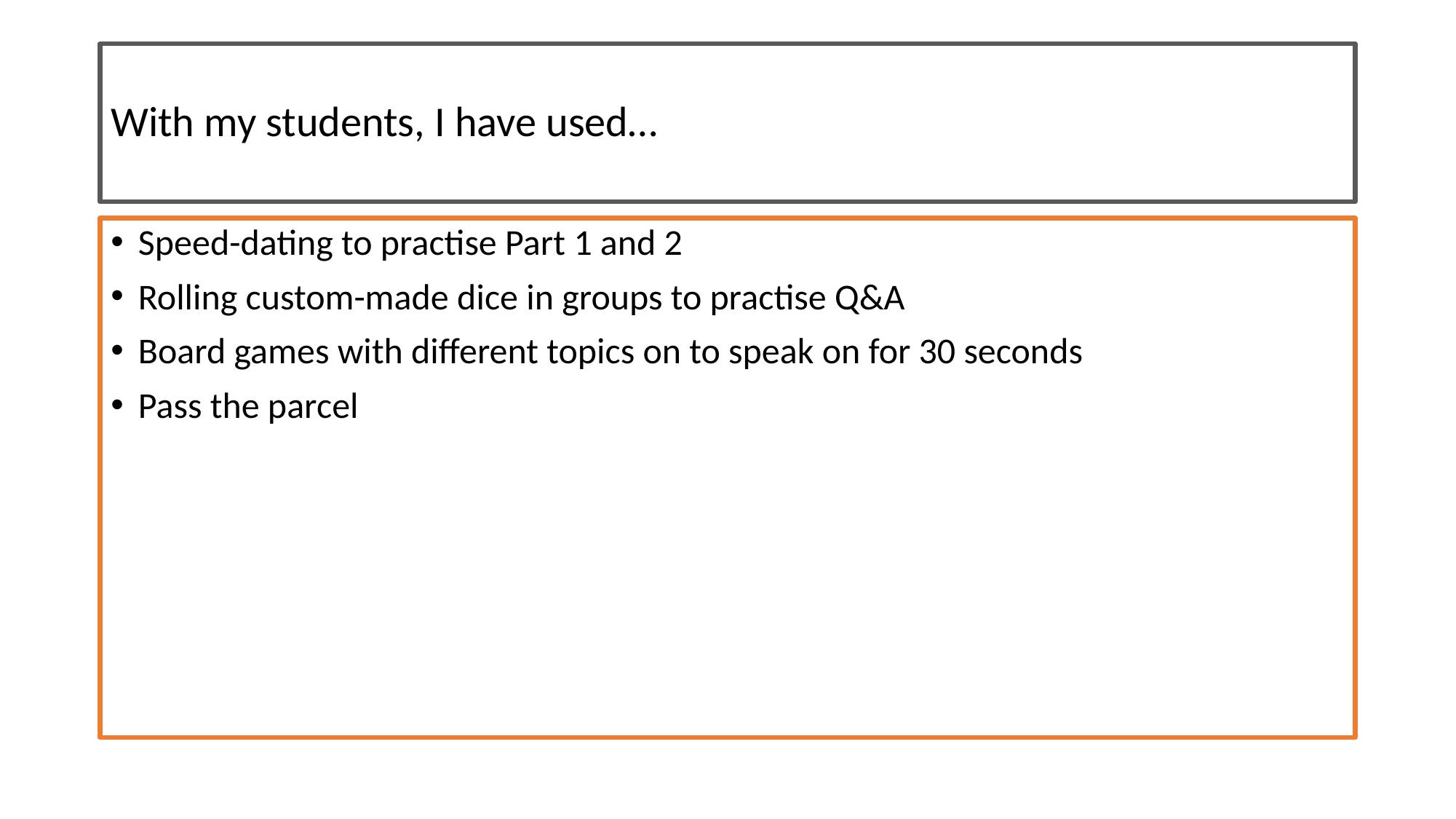

# With my students, I have used…
Speed-dating to practise Part 1 and 2
Rolling custom-made dice in groups to practise Q&A
Board games with different topics on to speak on for 30 seconds
Pass the parcel